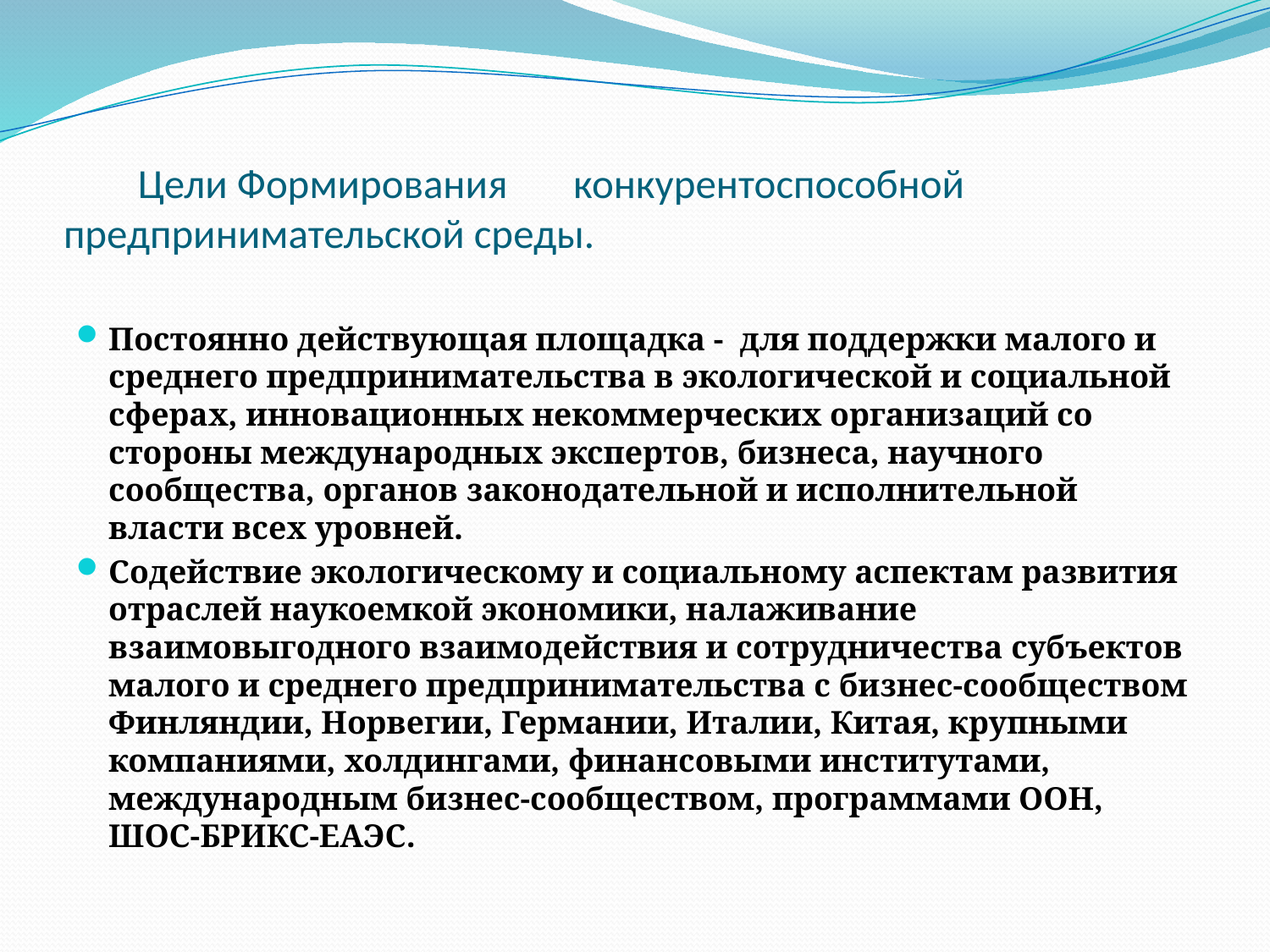

# Цели Формирования       конкурентоспособной        предпринимательской среды.

Постоянно действующая площадка -  для поддержки малого и среднего предпринимательства в экологической и социальной сферах, инновационных некоммерческих организаций со стороны международных экспертов, бизнеса, научного сообщества, органов законодательной и исполнительной власти всех уровней.
Содействие экологическому и социальному аспектам развития отраслей наукоемкой экономики, налаживание взаимовыгодного взаимодействия и сотрудничества субъектов малого и среднего предпринимательства с бизнес-сообществом Финляндии, Норвегии, Германии, Италии, Китая, крупными компаниями, холдингами, финансовыми институтами, международным бизнес-сообществом, программами ООН, ШОС-БРИКС-ЕАЭС.